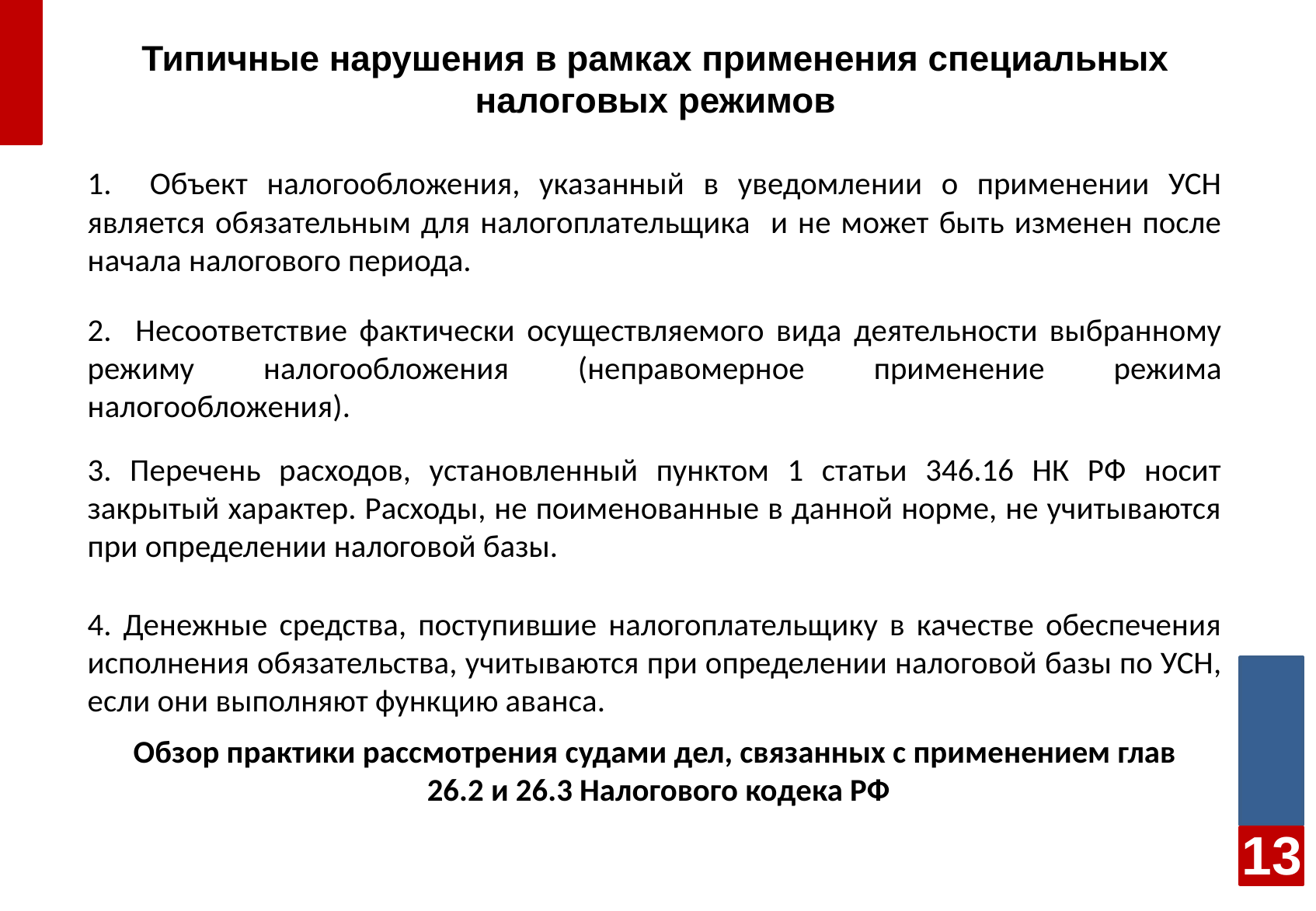

Типичные нарушения в рамках применения специальных налоговых режимов

1.  Объект налогообложения, указанный в уведомлении о применении УСН является обязательным для налогоплательщика  и не может быть изменен после начала налогового периода.
2.  Несоответствие фактически осуществляемого вида деятельности выбранному режиму налогообложения (неправомерное применение режима налогообложения).
3. Перечень расходов, установленный пунктом 1 статьи 346.16 НК РФ носит закрытый характер. Расходы, не поименованные в данной норме, не учитываются при определении налоговой базы.
4. Денежные средства, поступившие налогоплательщику в качестве обеспечения исполнения обязательства, учитываются при определении налоговой базы по УСН, если они выполняют функцию аванса.
Обзор практики рассмотрения судами дел, связанных с применением глав
 26.2 и 26.3 Налогового кодека РФ
13